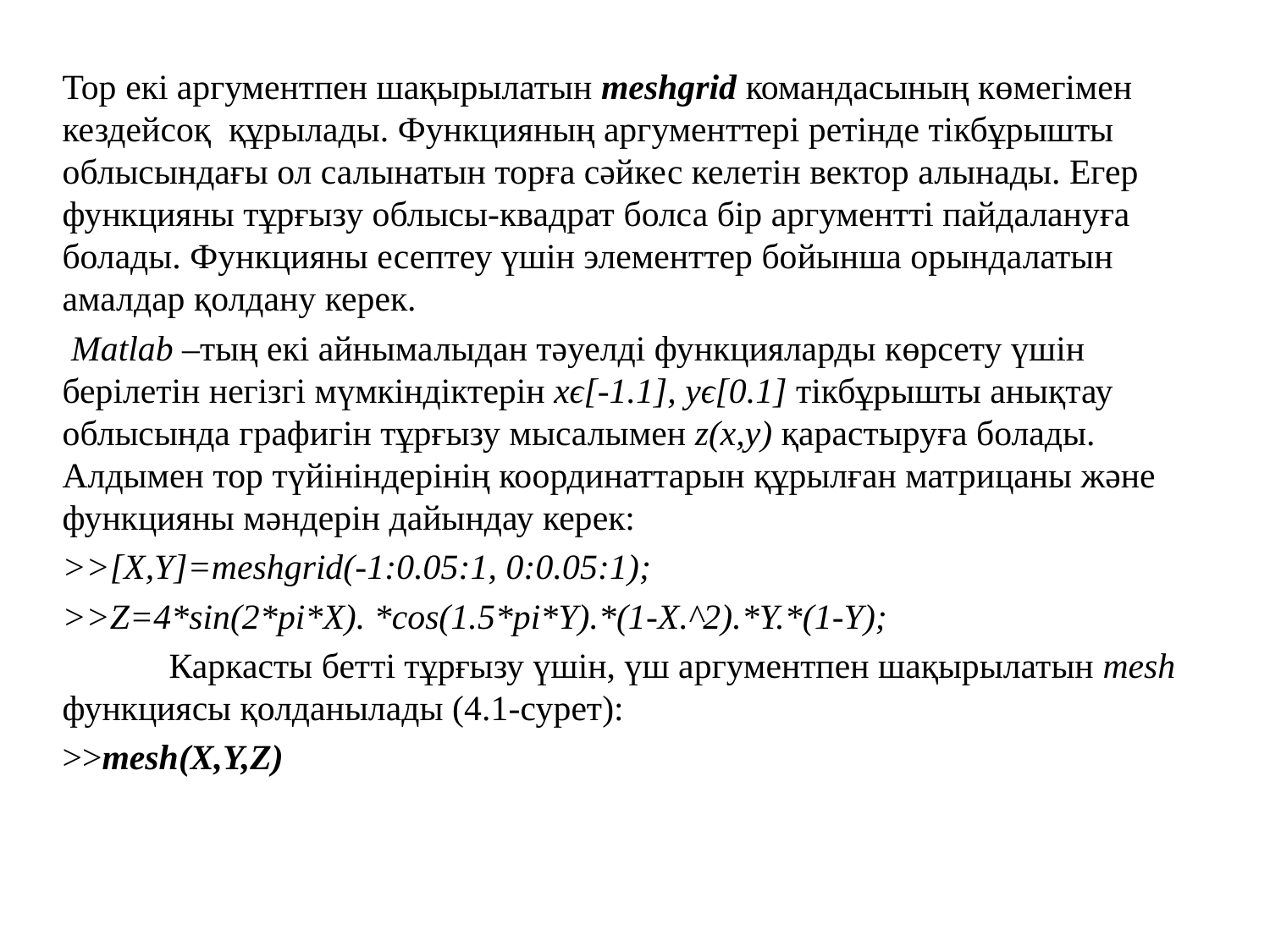

Тор екі аргументпен шақырылатын meshgrid командасының көмегімен кездейсоқ  құрылады. Функцияның аргументтері ретінде тікбұрышты облысындағы ол салынатын торға сәйкес келетін вектор алынады. Егер функцияны тұрғызу облысы-квадрат болса бір аргументті пайдалануға болады. Функцияны есептеу үшін элементтер бойынша орындалатын амалдар қолдану керек.
 Matlab –тың екі айнымалыдан тәуелді функцияларды көрсету үшін берілетін негізгі мүмкіндіктерін xϵ[-1.1], yϵ[0.1] тікбұрышты анықтау облысында графигін тұрғызу мысалымен z(x,y) қарастыруға болады. Алдымен тор түйініндерінің координаттарын құрылған матрицаны және функцияны мәндерін дайындау керек:
>>[X,Y]=meshgrid(-1:0.05:1, 0:0.05:1);
>>Z=4*sin(2*pi*X). *cos(1.5*pi*Y).*(1-X.^2).*Y.*(1-Y);
            Каркасты бетті тұрғызу үшін, үш аргументпен шақырылатын mesh функциясы қолданылады (4.1-сурет):
>>mesh(X,Y,Z)